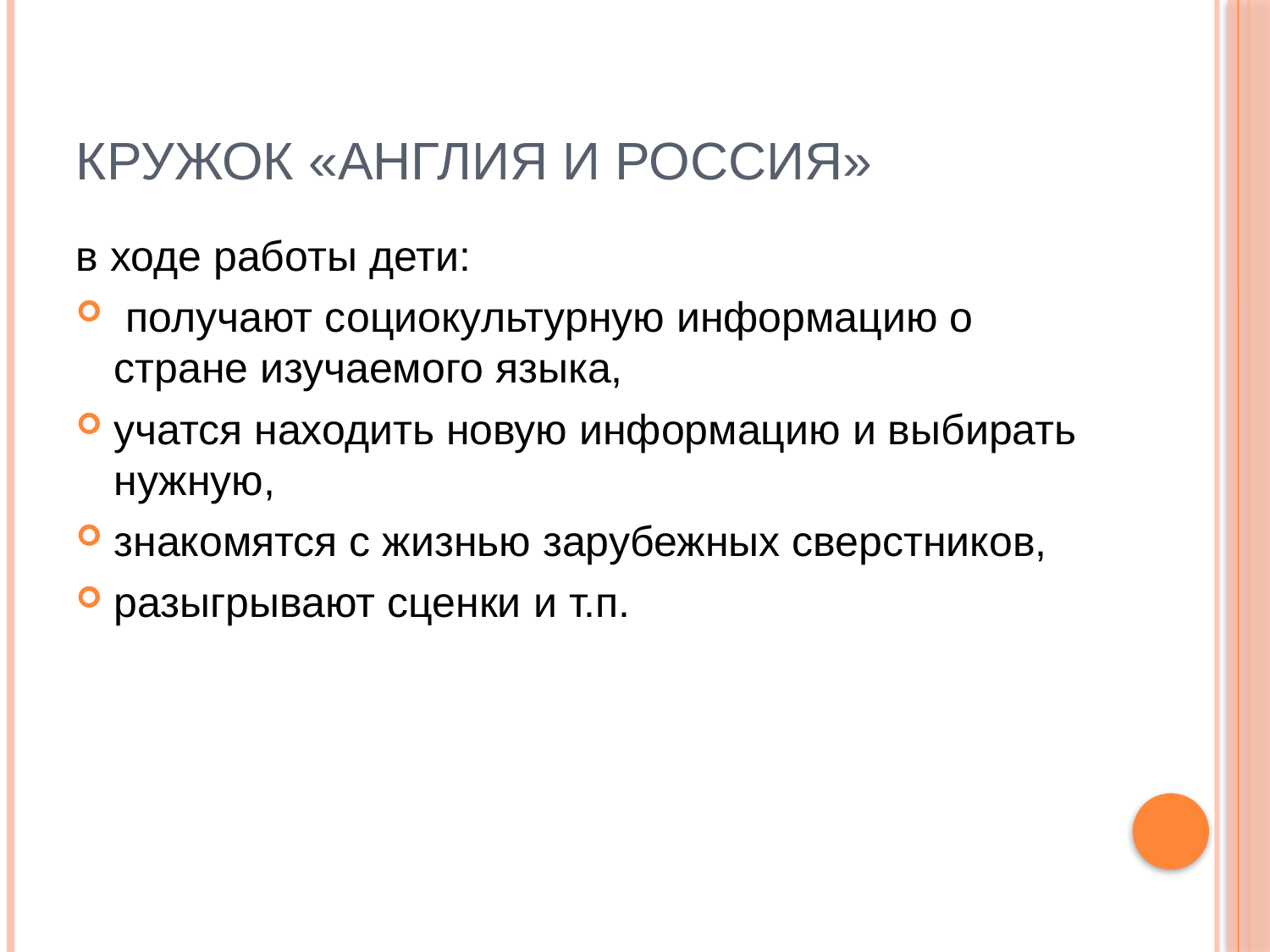

# Кружок «Англия и Россия»
в ходе работы дети:
 получают социокультурную информацию о стране изучаемого языка,
учатся находить новую информацию и выбирать нужную,
знакомятся с жизнью зарубежных сверстников,
разыгрывают сценки и т.п.